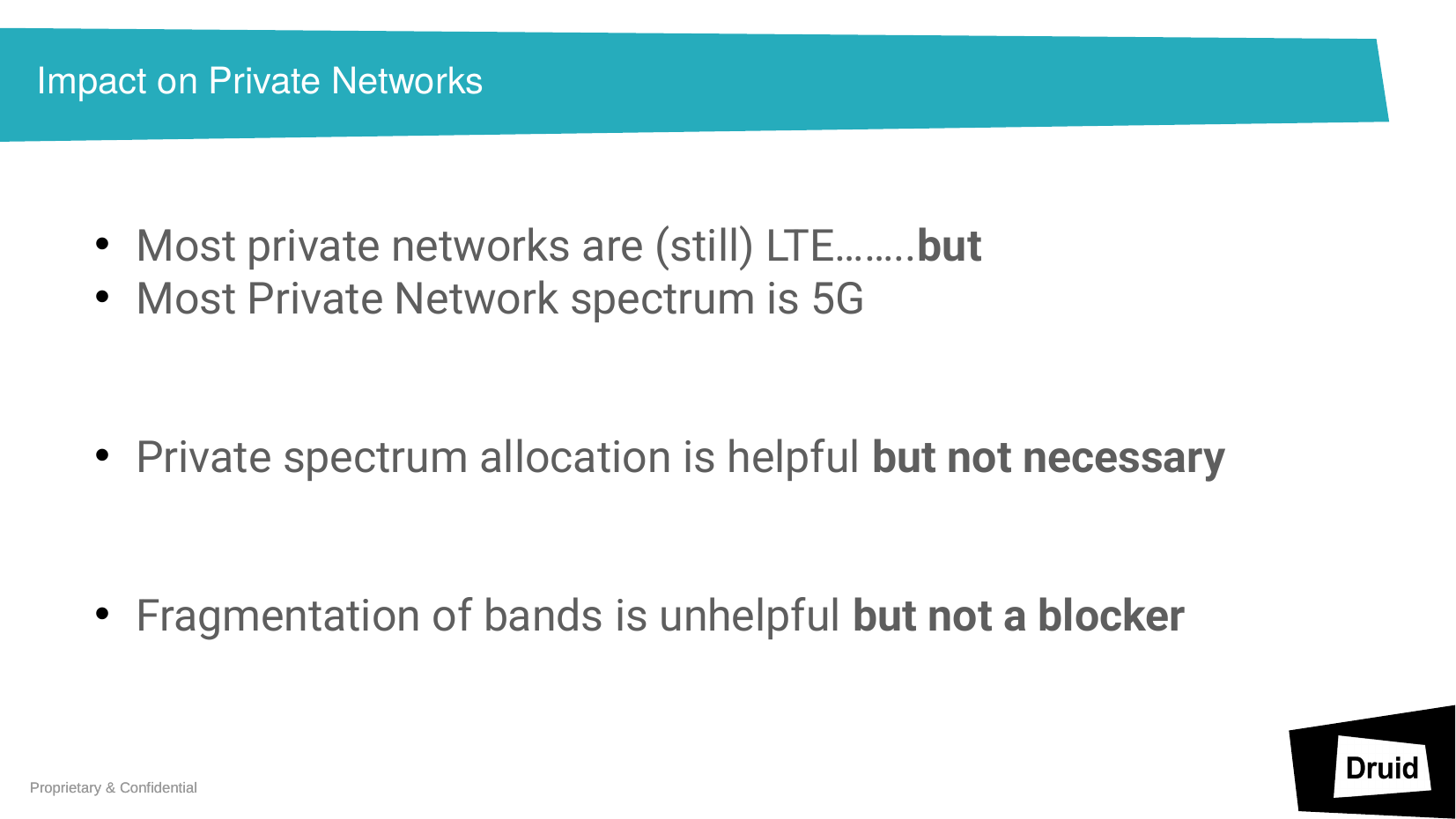

# Impact on Private Networks
Most private networks are (still) LTE……..but
Most Private Network spectrum is 5G

Private spectrum allocation is helpful but not necessary

Fragmentation of bands is unhelpful but not a blocker